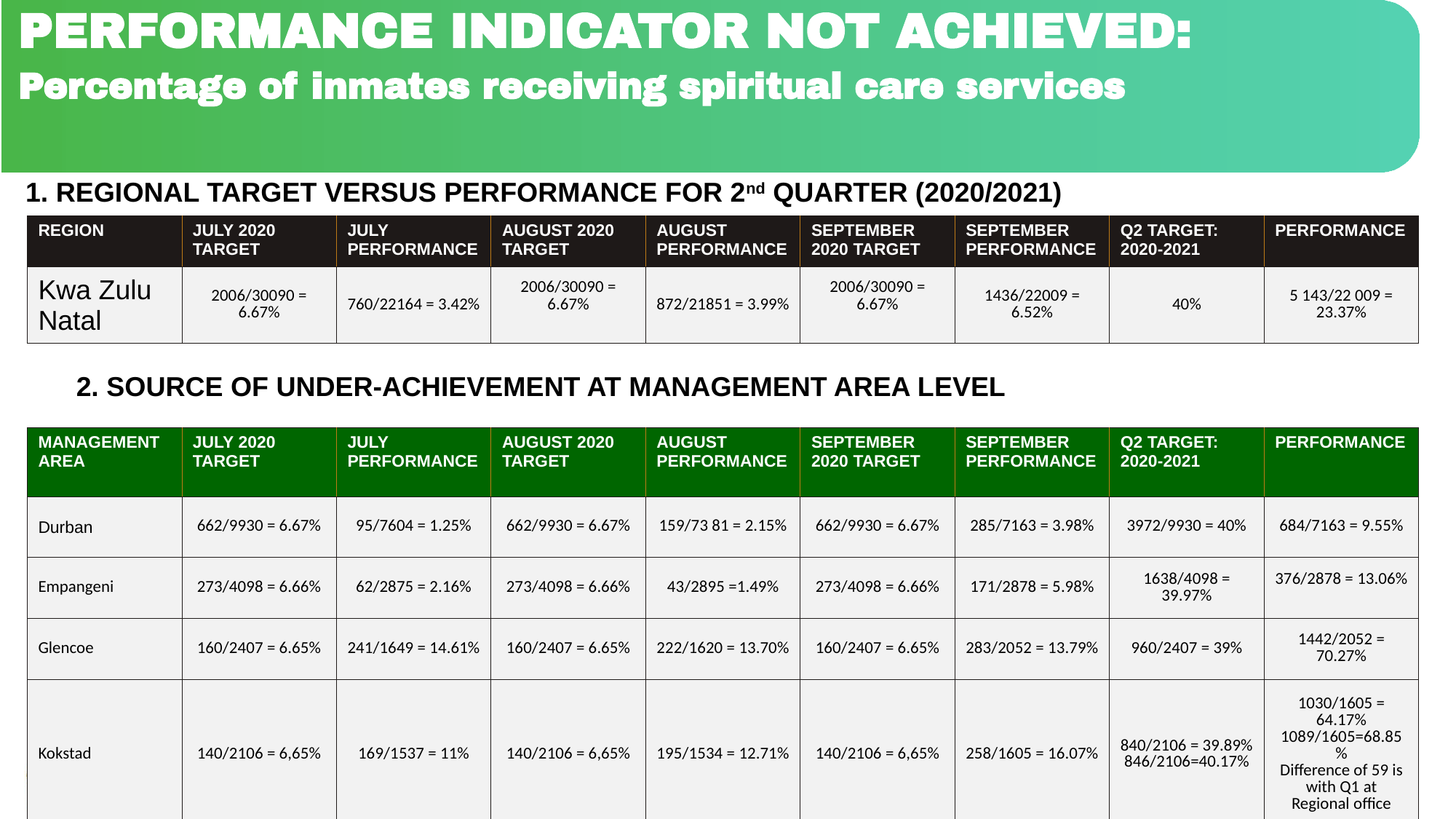

PERFORMANCE INDICATOR NOT ACHIEVED:
Percentage of inmates receiving spiritual care services

1. REGIONAL TARGET VERSUS PERFORMANCE FOR 2nd QUARTER (2020/2021)
| REGION | JULY 2020 TARGET | JULY PERFORMANCE | AUGUST 2020 TARGET | AUGUST PERFORMANCE | SEPTEMBER 2020 TARGET | SEPTEMBER PERFORMANCE | Q2 TARGET: 2020-2021 | PERFORMANCE |
| --- | --- | --- | --- | --- | --- | --- | --- | --- |
| Kwa Zulu Natal | 2006/30090 = 6.67% | 760/22164 = 3.42% | 2006/30090 = 6.67% | 872/21851 = 3.99% | 2006/30090 = 6.67% | 1436/22009 = 6.52% | 40% | 5 143/22 009 = 23.37% |
     2. SOURCE OF UNDER-ACHIEVEMENT AT MANAGEMENT AREA LEVEL
| MANAGEMENT AREA | JULY 2020 TARGET | JULY PERFORMANCE | AUGUST 2020 TARGET | AUGUST PERFORMANCE | SEPTEMBER 2020 TARGET | SEPTEMBER PERFORMANCE | Q2 TARGET: 2020-2021 | PERFORMANCE |
| --- | --- | --- | --- | --- | --- | --- | --- | --- |
| Durban | 662/9930 = 6.67% | 95/7604 = 1.25% | 662/9930 = 6.67% | 159/73 81 = 2.15% | 662/9930 = 6.67% | 285/7163 = 3.98% | 3972/9930 = 40% | 684/7163 = 9.55% |
| Empangeni | 273/4098 = 6.66% | 62/2875 = 2.16% | 273/4098 = 6.66% | 43/2895 =1.49% | 273/4098 = 6.66% | 171/2878 = 5.98% | 1638/4098 = 39.97% | 376/2878 = 13.06% |
| Glencoe | 160/2407 = 6.65% | 241/1649 = 14.61% | 160/2407 = 6.65% | 222/1620 = 13.70% | 160/2407 = 6.65% | 283/2052 = 13.79% | 960/2407 = 39% | 1442/2052 = 70.27% |
| Kokstad | 140/2106 = 6,65% | 169/1537 = 11% | 140/2106 = 6,65% | 195/1534 = 12.71% | 140/2106 = 6,65% | 258/1605 = 16.07% | 840/2106 = 39.89% 846/2106=40.17% | 1030/1605 = 64.17% 1089/1605=68.85% Difference of 59 is with Q1 at Regional office |